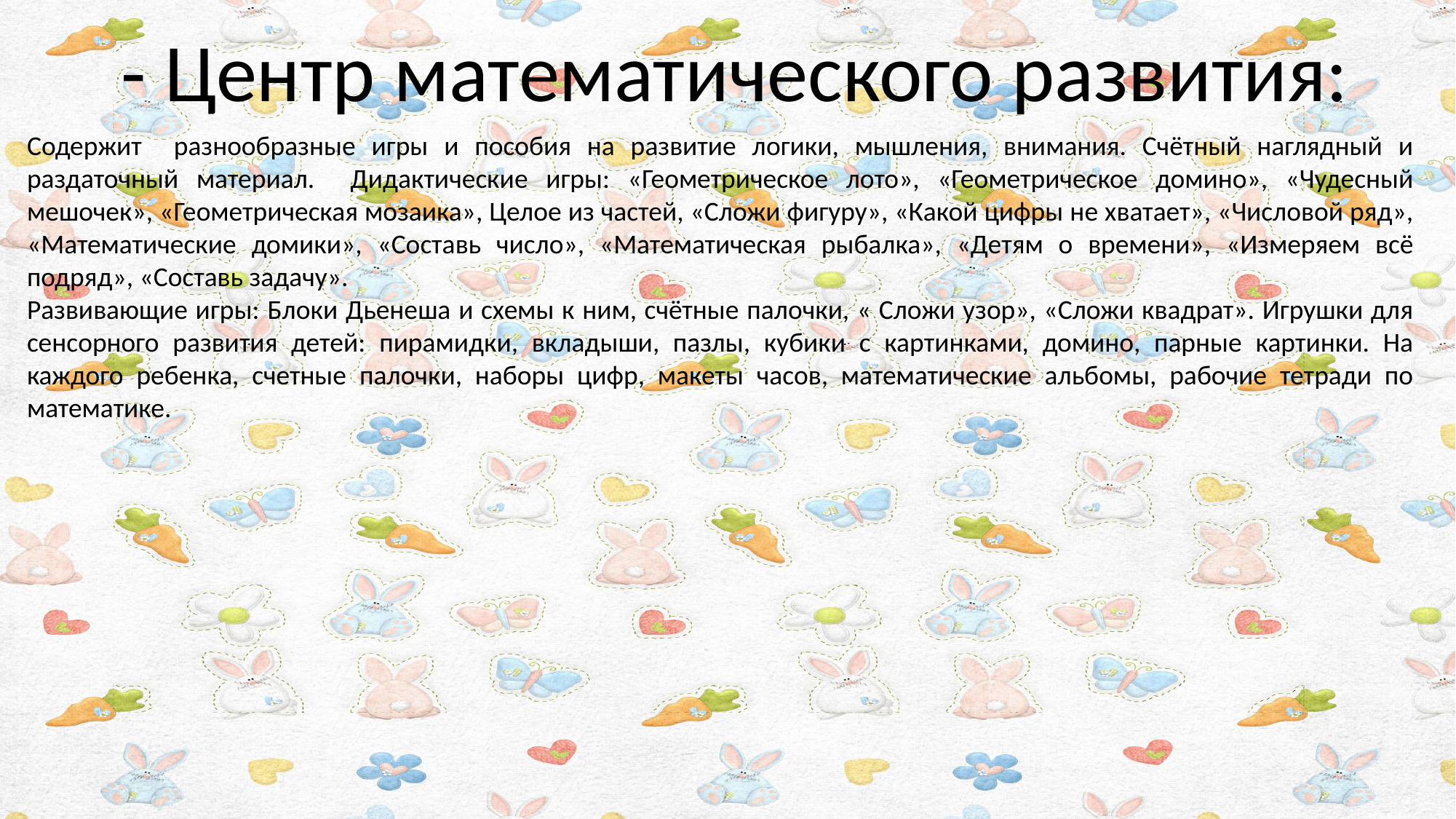

- Центр математического развития:
Содержит  разнообразные игры и пособия на развитие логики, мышления, внимания. Счётный наглядный и раздаточный материал.  Дидактические игры: «Геометрическое лото», «Геометрическое домино», «Чудесный мешочек», «Геометрическая мозаика», Целое из частей, «Сложи фигуру», «Какой цифры не хватает», «Числовой ряд», «Математические домики», «Составь число», «Математическая рыбалка», «Детям о времени», «Измеряем всё подряд», «Составь задачу».
Развивающие игры: Блоки Дьенеша и схемы к ним, счётные палочки, « Сложи узор», «Сложи квадрат». Игрушки для сенсорного развития детей: пирамидки, вкладыши, пазлы, кубики с картинками, домино, парные картинки. На каждого ребенка, счетные палочки, наборы цифр, макеты часов, математические альбомы, рабочие тетради по математике.